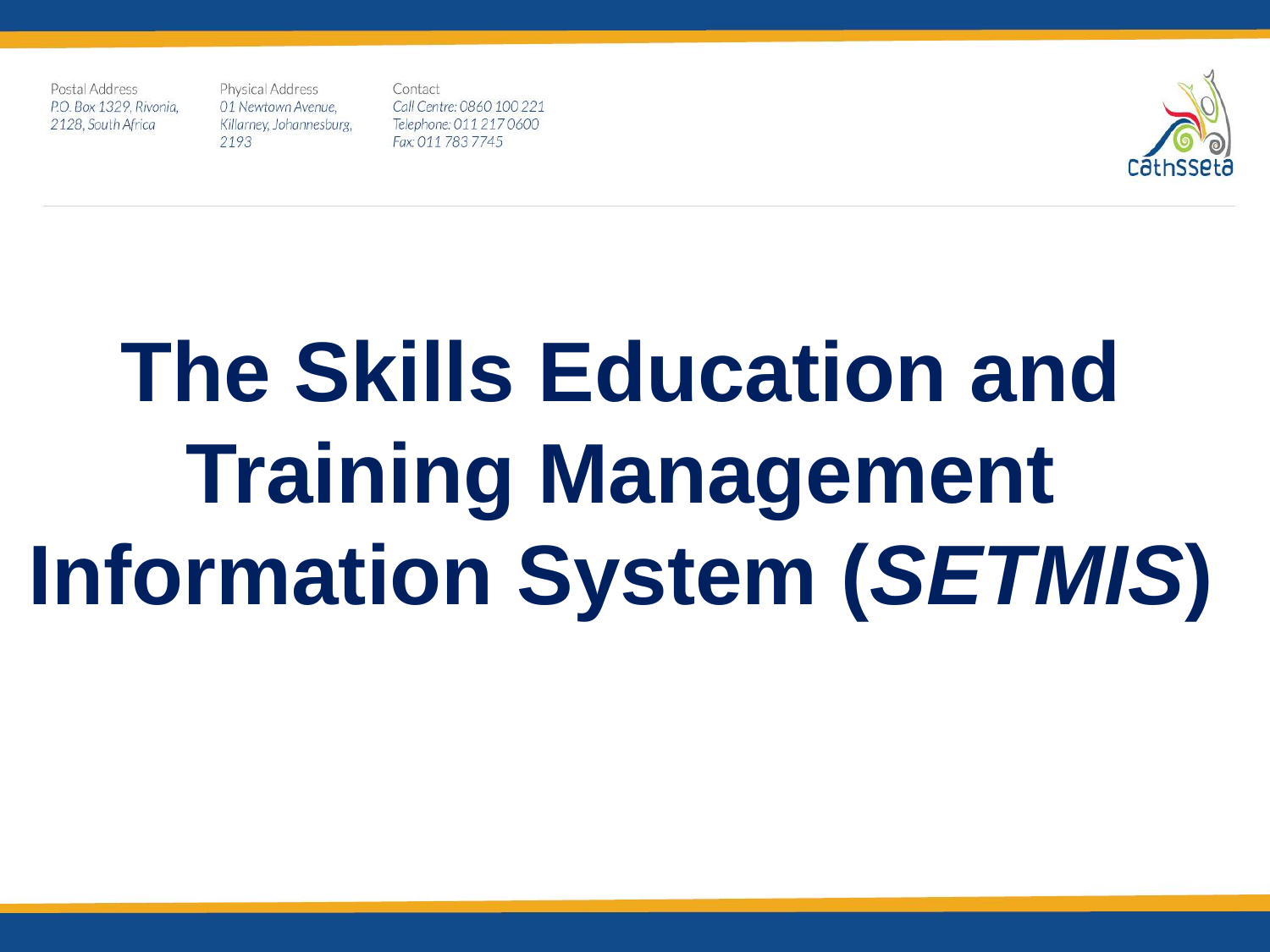

The Skills Education and Training Management Information System (SETMIS)